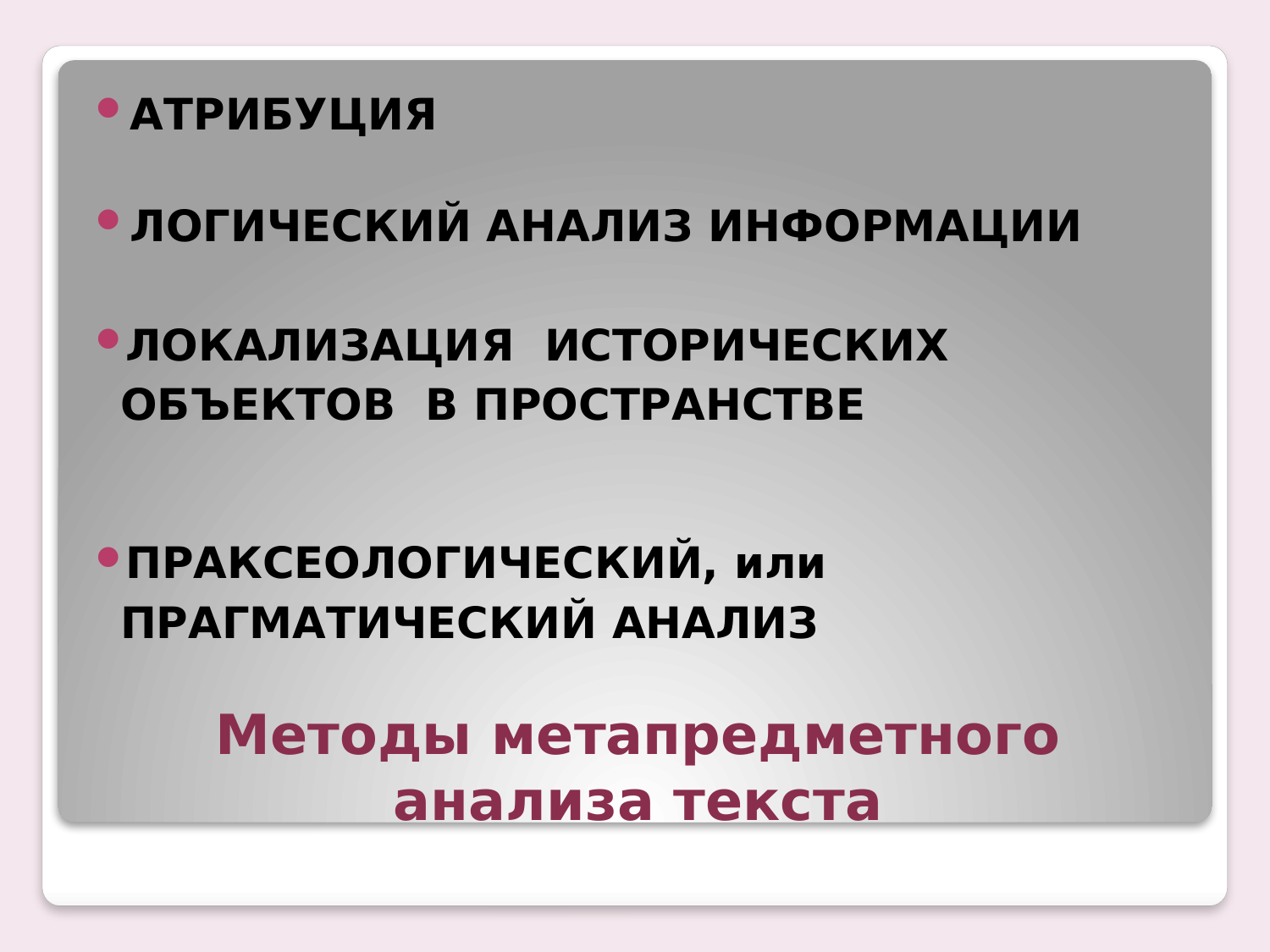

АТРИБУЦИЯ

ЛОГИЧЕСКИЙ АНАЛИЗ ИНФОРМАЦИИ

ЛОКАЛИЗАЦИЯ  ИСТОРИЧЕСКИХ ОБЪЕКТОВ  В ПРОСТРАНСТВЕ

ПРАКСЕОЛОГИЧЕСКИЙ, или ПРАГМАТИЧЕСКИЙ АНАЛИЗ

# Методы метапредметного анализа текста